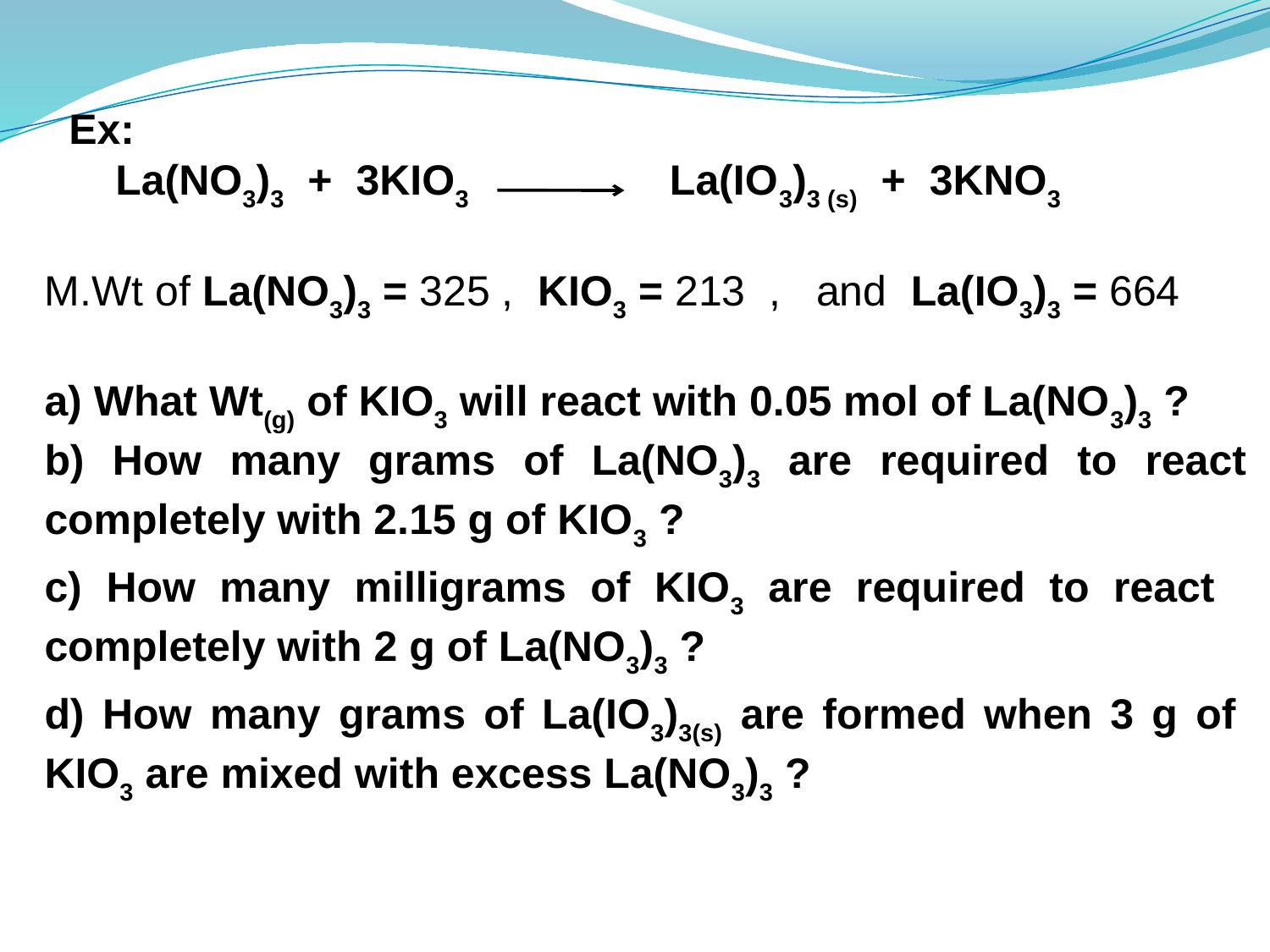

Ex:

      La(NO3)3  +  3KIO3                 La(IO3)3 (s)  +  3KNO3

M.Wt of La(NO3)3 = 325 ,  KIO3 = 213  ,   and  La(IO3)3 = 664

a) What Wt(g) of KIO3 will react with 0.05 mol of La(NO3)3 ?
b) How many grams of La(NO3)3 are required to react completely with 2.15 g of KIO3 ?
c) How many milligrams of KIO3 are required to react completely with 2 g of La(NO3)3 ?
d) How many grams of La(IO3)3(s) are formed when 3 g of KIO3 are mixed with excess La(NO3)3 ?